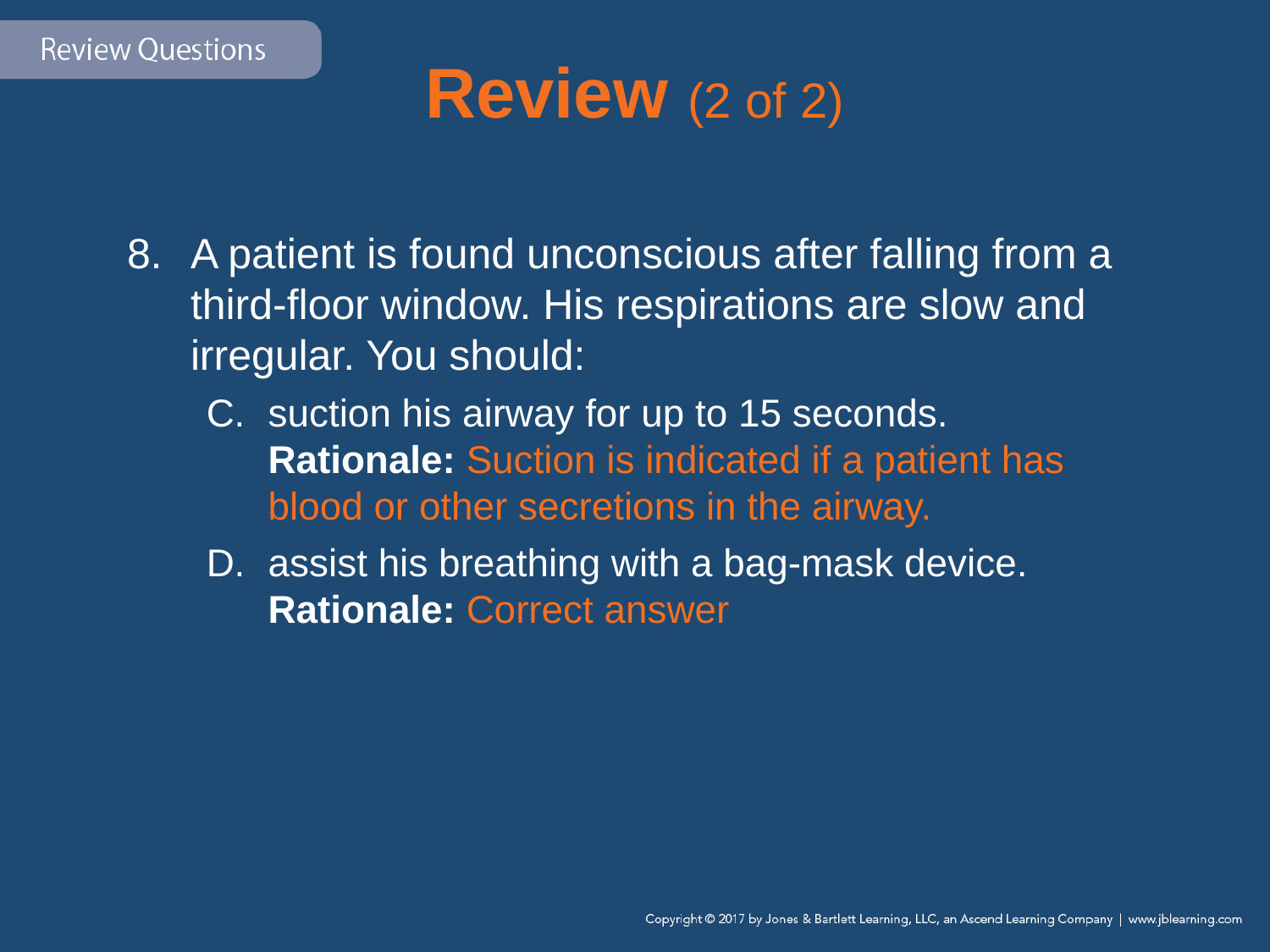

# Review (2 of 2)
A patient is found unconscious after falling from a third-floor window. His respirations are slow and irregular. You should:
suction his airway for up to 15 seconds.
Rationale: Suction is indicated if a patient has blood or other secretions in the airway.
assist his breathing with a bag-mask device.
Rationale: Correct answer